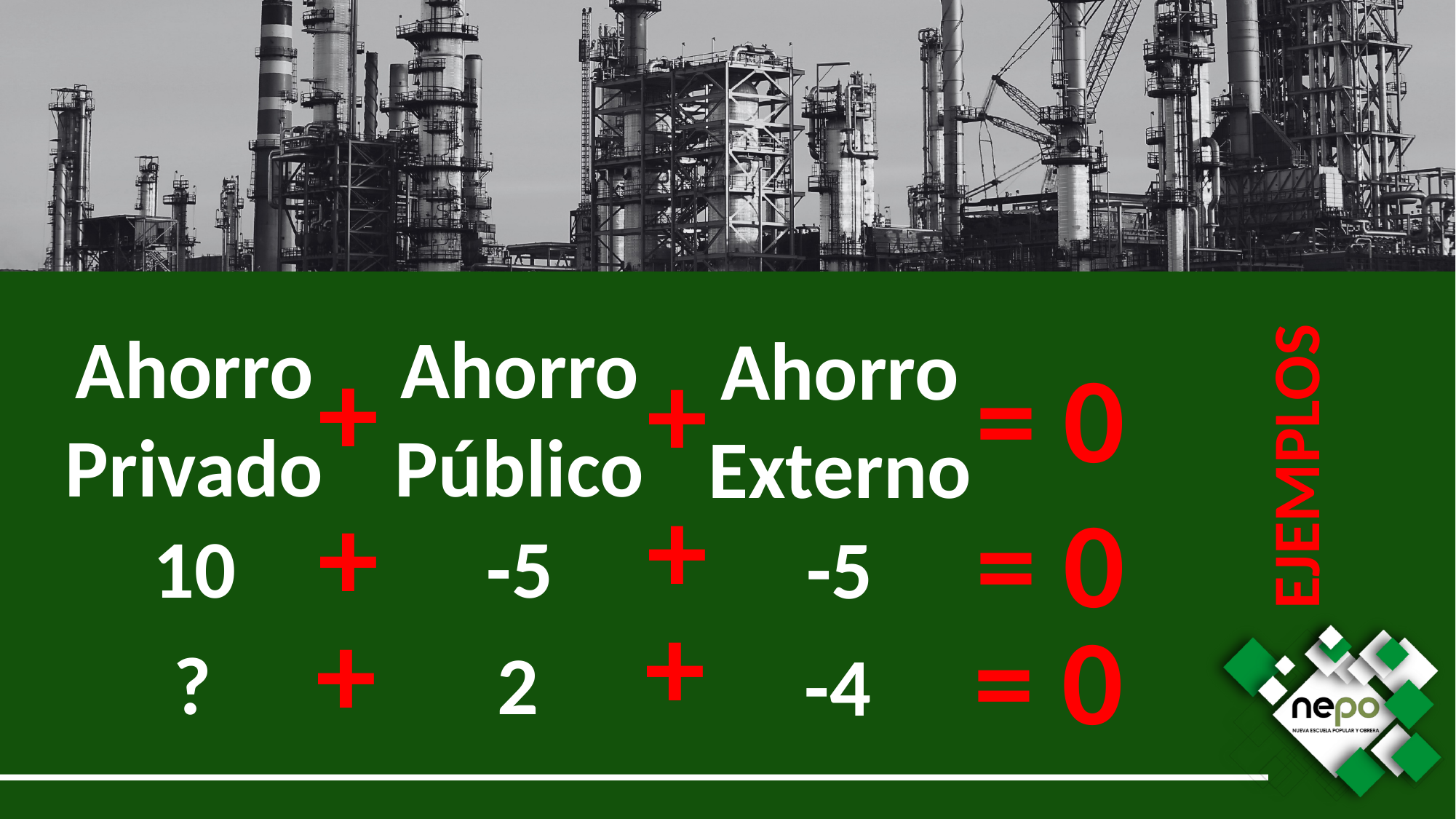

Ahorro
Privado
Ahorro
Público
Ahorro
Externo
+
+
= 0
EJEMPLOS
+
+
= 0
10
-5
-5
+
+
= 0
?
2
-4